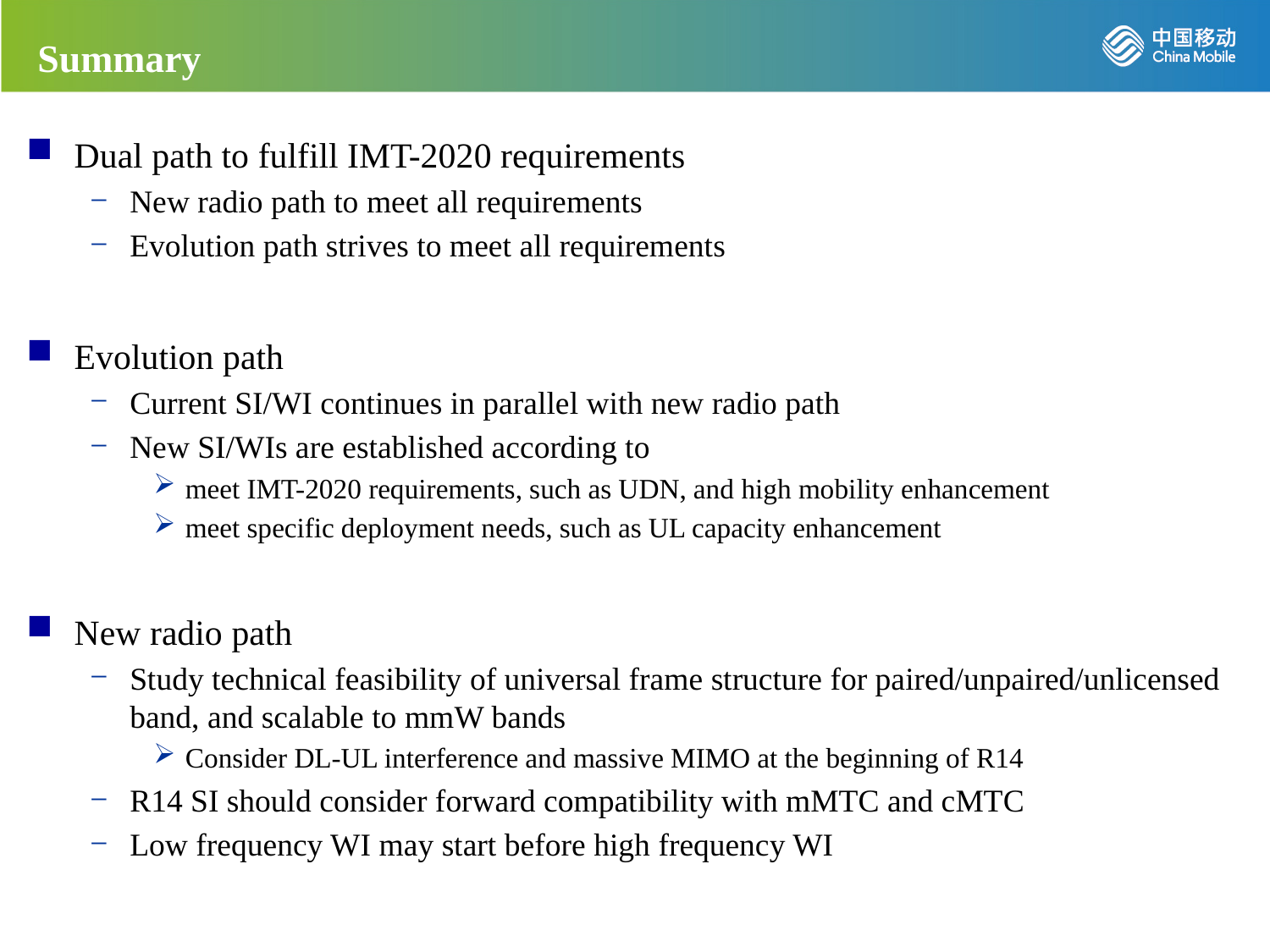

# Summary
Dual path to fulfill IMT-2020 requirements
New radio path to meet all requirements
Evolution path strives to meet all requirements

Evolution path
Current SI/WI continues in parallel with new radio path
New SI/WIs are established according to
meet IMT-2020 requirements, such as UDN, and high mobility enhancement
meet specific deployment needs, such as UL capacity enhancement

New radio path
Study technical feasibility of universal frame structure for paired/unpaired/unlicensed band, and scalable to mmW bands
Consider DL-UL interference and massive MIMO at the beginning of R14
R14 SI should consider forward compatibility with mMTC and cMTC
Low frequency WI may start before high frequency WI